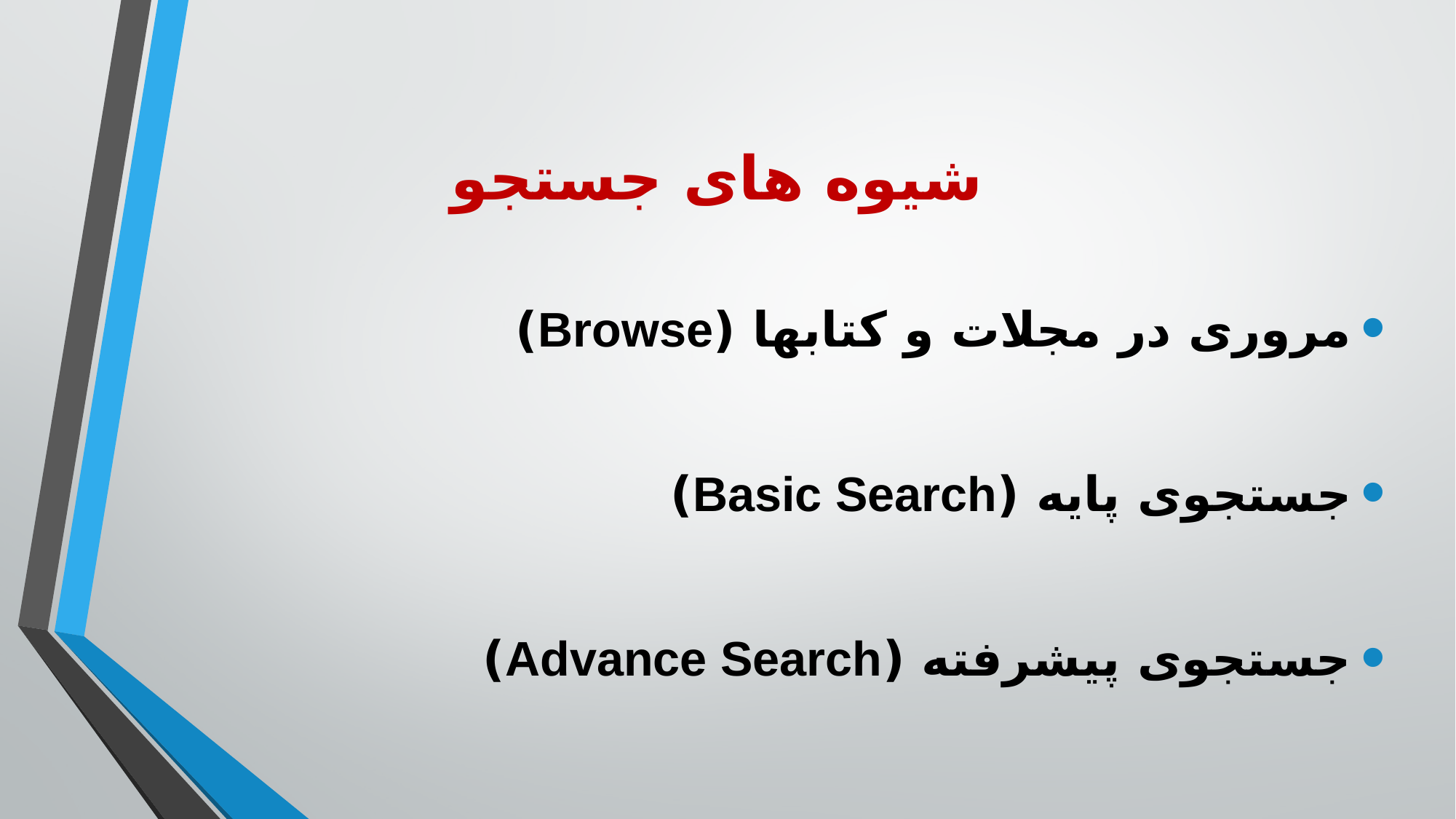

# شیوه های جستجو
مروری در مجلات و کتابها (Browse)
جستجوی پایه (Basic Search)
جستجوی پیشرفته (Advance Search)